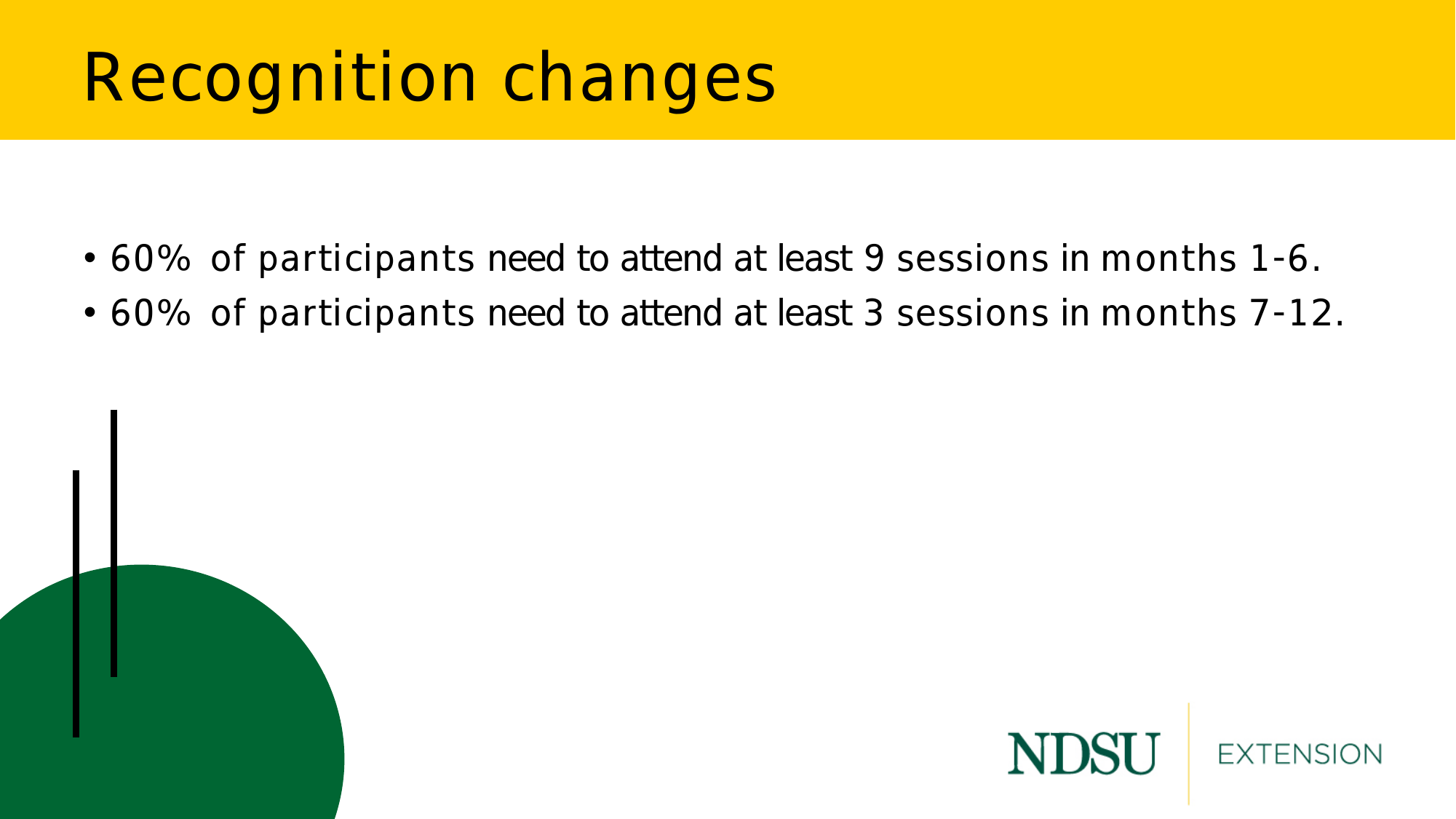

# Recognition changes

60% of participants need to attend at least 9 sessions in months 1-6.
60% of participants need to attend at least 3 sessions in months 7-12.